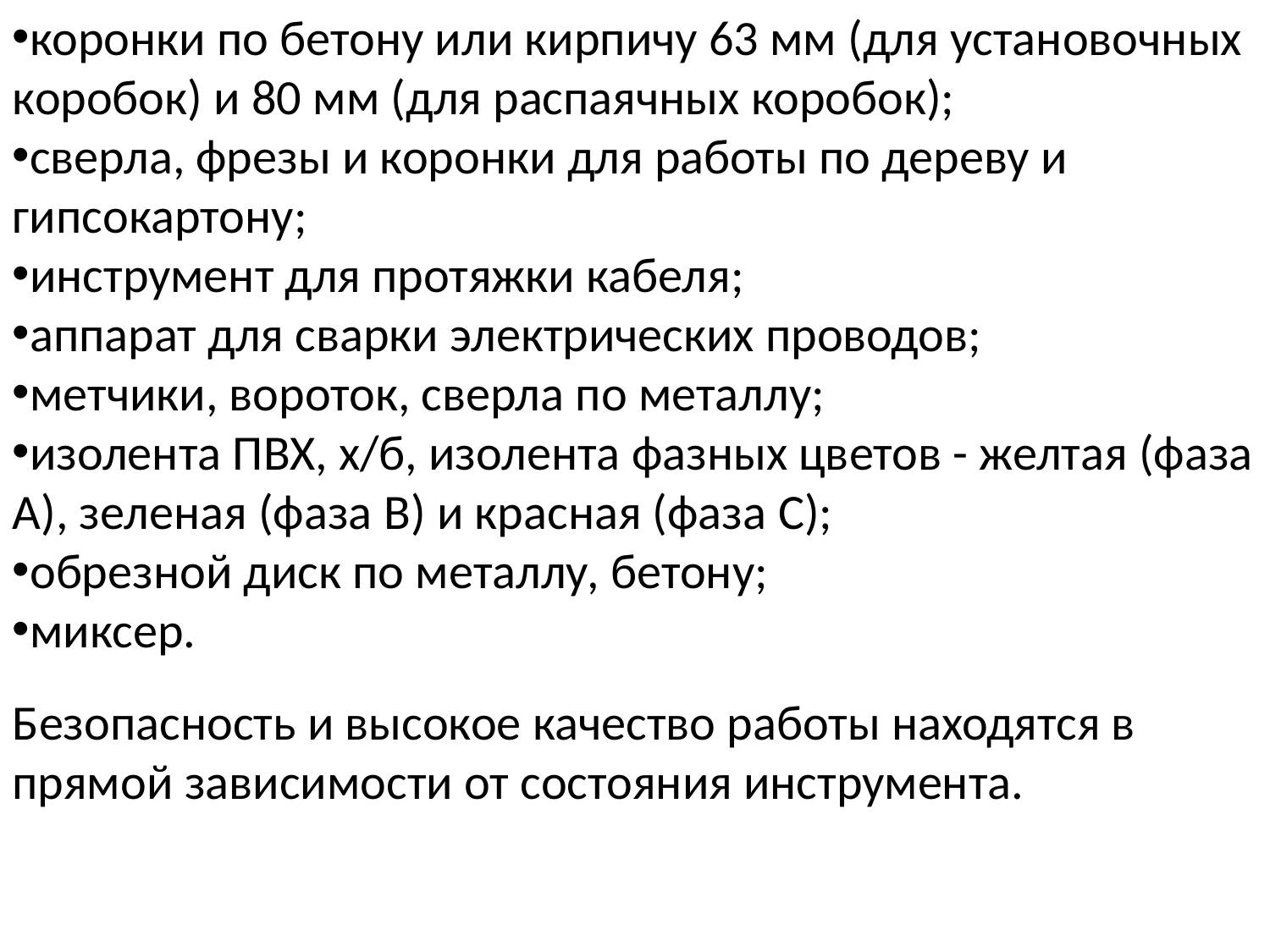

коронки по бетону или кирпичу 63 мм (для установочных коробок) и 80 мм (для распаячных коробок);
сверла, фрезы и коронки для работы по дереву и гипсокартону;
инструмент для протяжки кабеля;
аппарат для сварки электрических проводов;
метчики, вороток, сверла по металлу;
изолента ПВХ, х/б, изолента фазных цветов - желтая (фаза А), зеленая (фаза B) и красная (фаза C);
обрезной диск по металлу, бетону;
миксер.
Безопасность и высокое качество работы находятся в прямой зависимости от состояния инструмента.